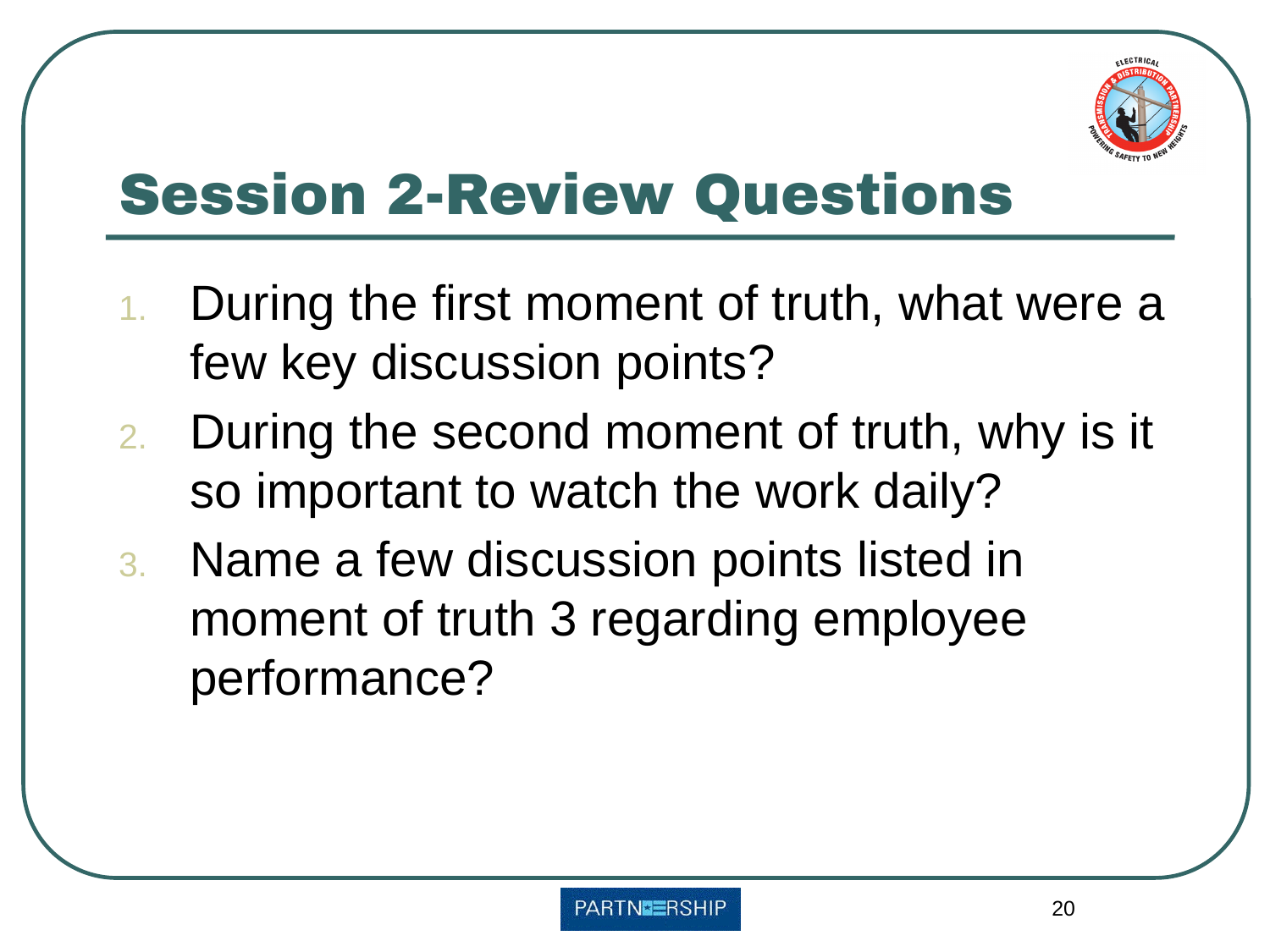

# Session 2-Review Questions
During the first moment of truth, what were a few key discussion points?
During the second moment of truth, why is it so important to watch the work daily?
Name a few discussion points listed in moment of truth 3 regarding employee performance?

20